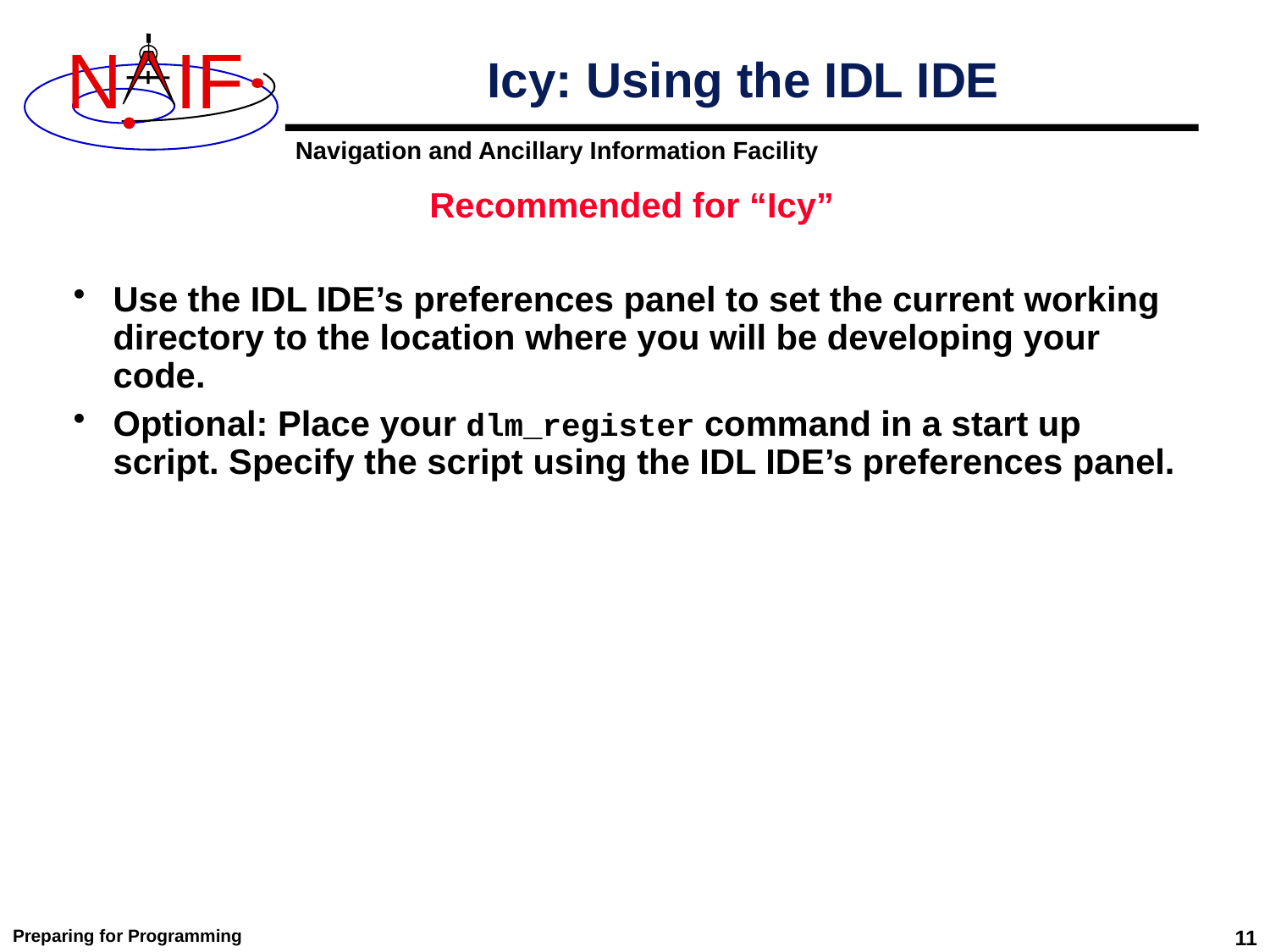

# Icy: Using the IDL IDE
Recommended for “Icy”
Use the IDL IDE’s preferences panel to set the current working directory to the location where you will be developing your code.
Optional: Place your dlm_register command in a start up script. Specify the script using the IDL IDE’s preferences panel.
Preparing for Programming
11